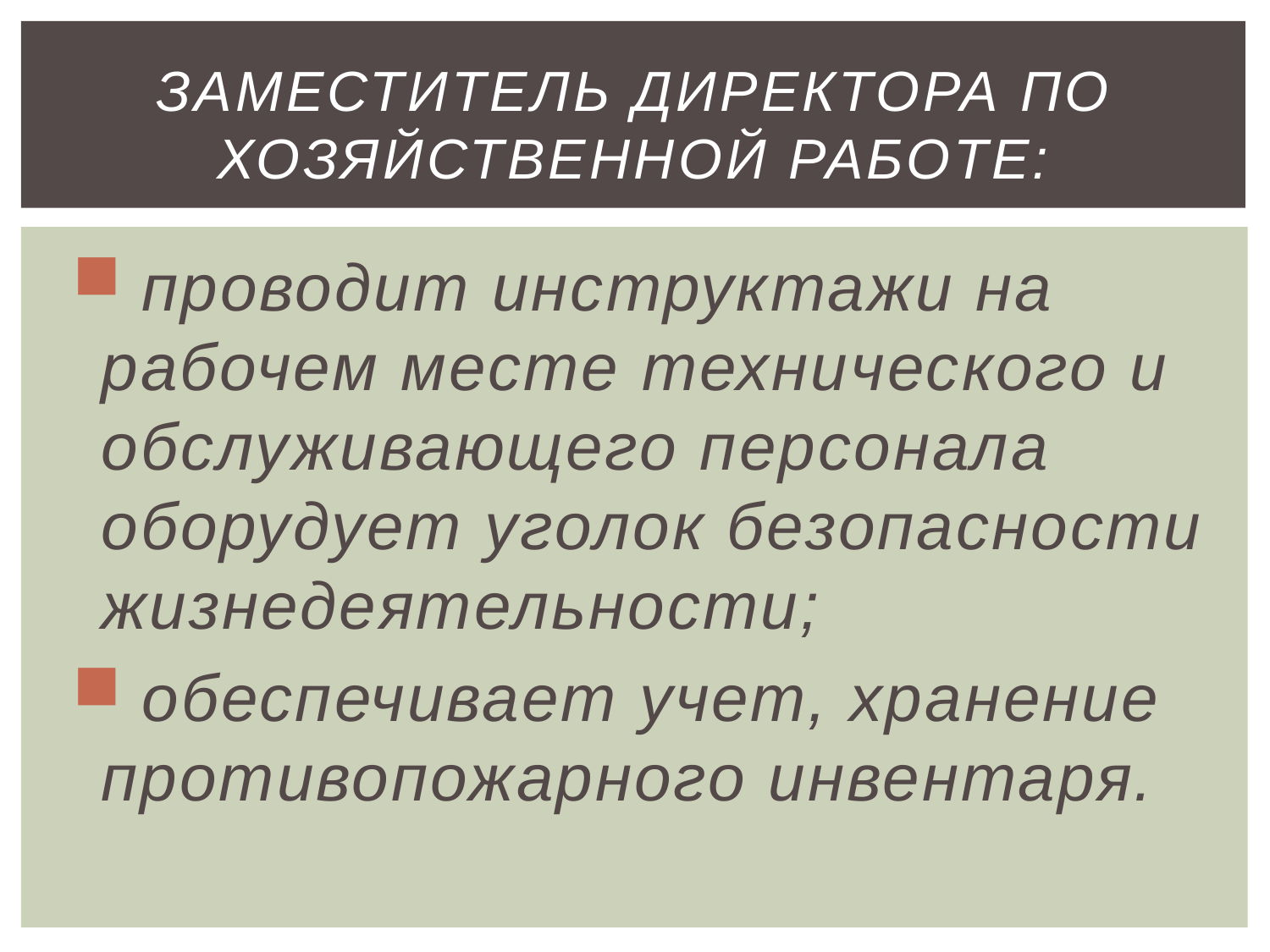

# Заместитель директора по хозяйственной работе:
 проводит инструктажи на рабочем месте технического и обслуживающего персонала оборудует уголок безопасности жизнедеятельности;
 обеспечивает учет, хранение противопожарного инвентаря.